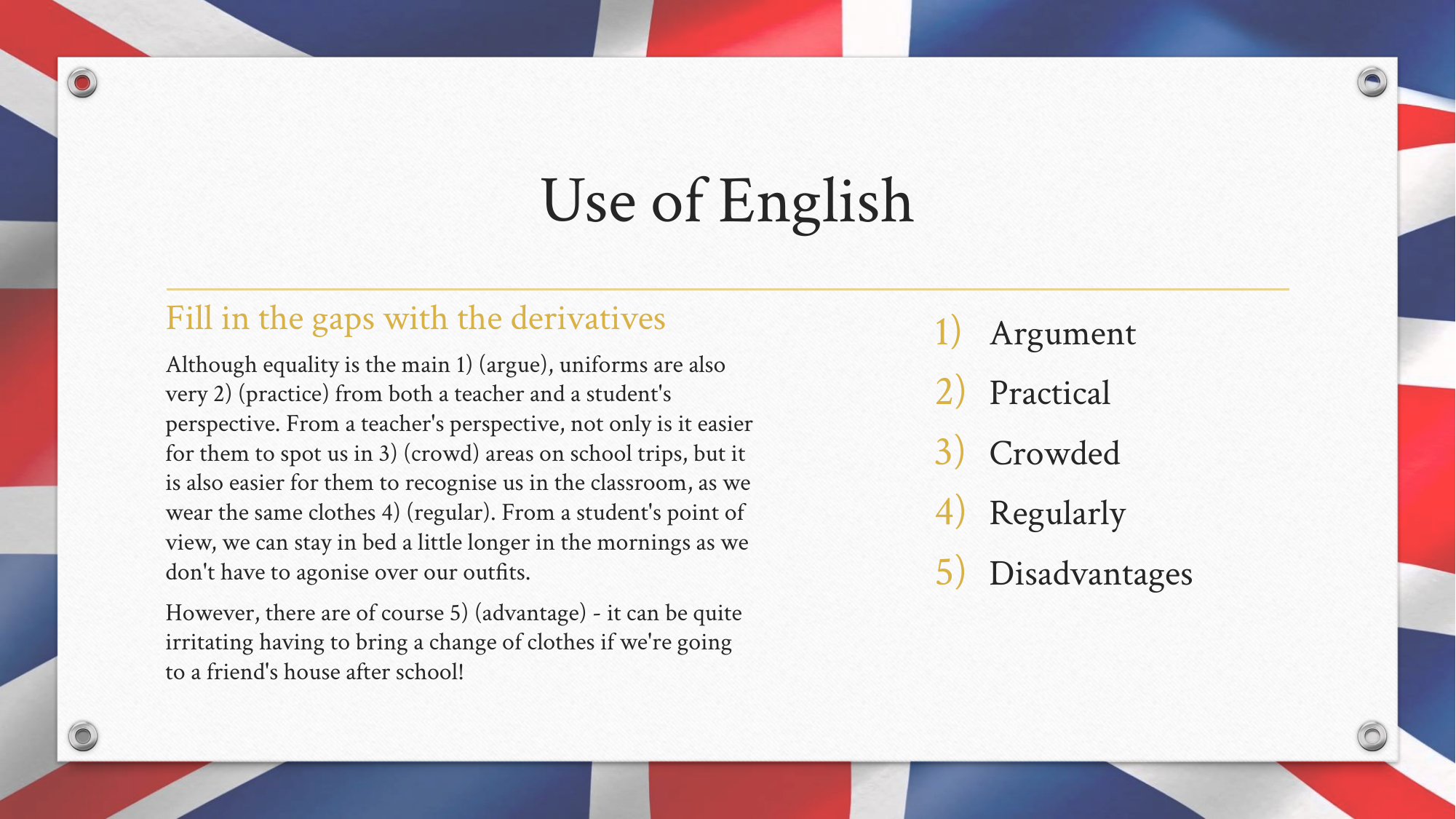

# Use of English
Fill in the gaps with the derivatives
Argument
Practical
Crowded
Regularly
Disadvantages

Although equality is the main 1) (argue), uniforms are also very 2) (practice) from both a teacher and a student's perspective. From a teacher's perspective, not only is it easier for them to spot us in 3) (crowd) areas on school trips, but it is also easier for them to recognise us in the classroom, as we wear the same clothes 4) (regular). From a student's point of view, we can stay in bed a little longer in the mornings as we don't have to agonise over our outfits.
However, there are of course 5) (advantage) - it can be quite irritating having to bring a change of clothes if we're going to a friend's house after school!